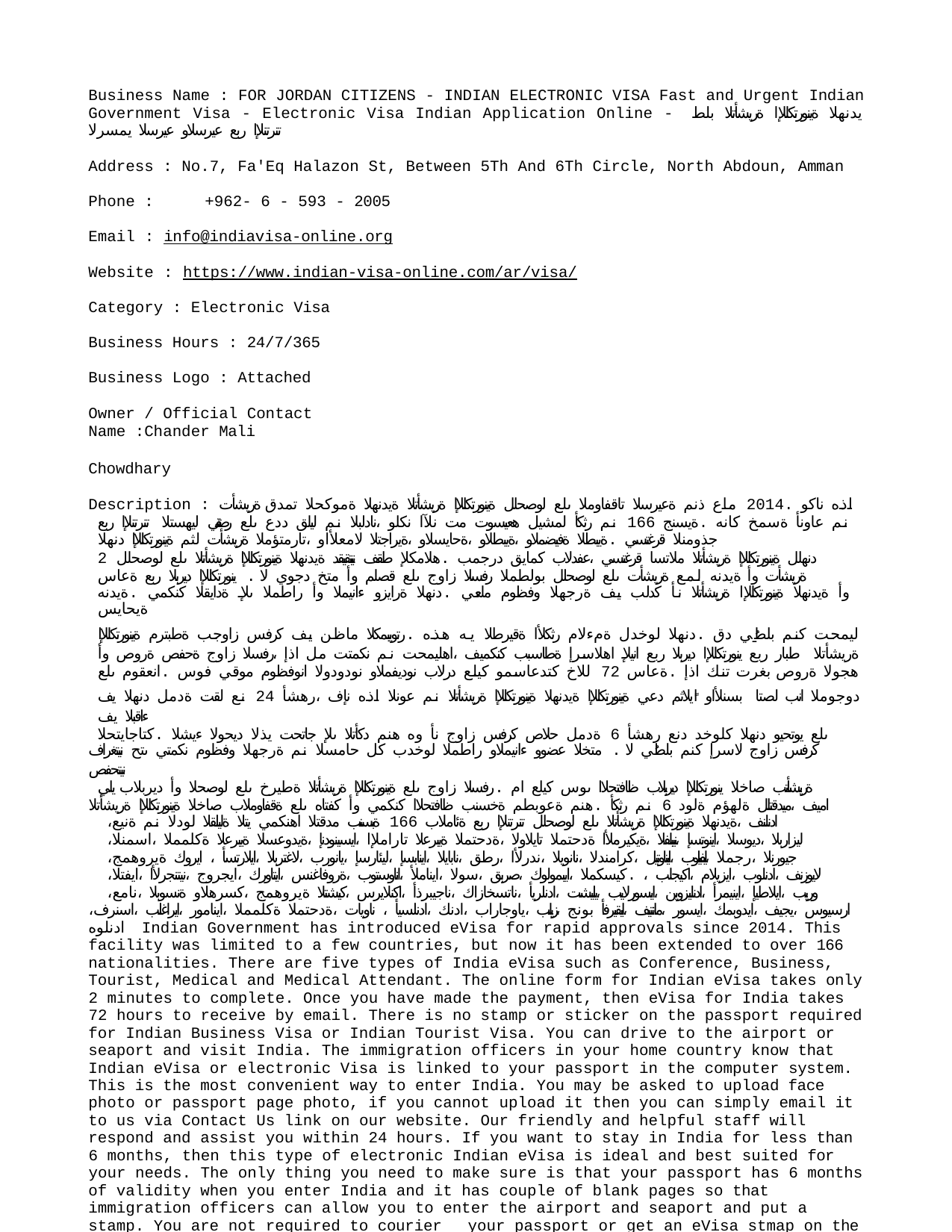

Business Name : FOR JORDAN CITIZENS - INDIAN ELECTRONIC VISA Fast and Urgent Indian Government Visa - Electronic Visa Indian Application Online - يدنهلا ةينورتكللإا ةريشأتلا بلط تنرتنلإا ربع عيرسلاو عيرسلا يمسرلا
Address : No.7, Fa'Eq Halazon St, Between 5Th And 6Th Circle, North Abdoun, Amman Phone :	+962- 6 - 593 - 2005
Email : info@indiavisa-online.org
Website : https://www.indian-visa-online.com/ar/visa/ Category : Electronic Visa
Business Hours : 24/7/365 Business Logo : Attached
Owner / Official Contact Name :Chander Mali	Chowdhary

Description : اذه ناكو .2014 ماع ذنم ةعيرسلا تاقفاوملا ىلع لوصحلل ةينورتكللإا ةريشأتلا ةيدنهلا ةموكحلا تمدق ةريشأت نم عاونأ ةسمخ كانه .ةيسنج 166 نم رثكأ لمشيل هعيسوت مت نلآا نكلو ،نادلبلا نم ليلق ددع ىلع رصتقي ليهستلا تنرتنلإا ربع جذومنلا قرغتسي .ةيبطلا ةفيضملاو ،ةيبطلاو ،ةحايسلاو ،ةيراجتلا لامعلأاو ،تارمتؤملا ةريشأت لثم ةينورتكللإا دنهلا
2 دنهلل ةينورتكللإا ةريشأتلا ملاتسا قرغتسي ،عفدلاب كمايق درجمب .هلامكلإ طقف نيتقيقد ةيدنهلا ةينورتكللإا ةريشأتلا ىلع لوصحلل ةريشأت وأ ةيدنه لمع ةريشأت ىلع لوصحلل بولطملا رفسلا زاوج ىلع قصلم وأ متخ دجوي لا . ينورتكللإا ديربلا ربع ةعاس
وأ ةيدنهلا ةينورتكللإا ةريشأتلا نأ كدلب يف ةرجهلا وفظوم ملعي .دنهلا ةرايزو ءانيملا وأ راطملا ىلإ ةدايقلا كنكمي .ةيدنه ةيحايس
ليمحت كنم بلطُي دق .دنهلا لوخدل ةمءلام رثكلأا ةقيرطلا يه هذه .رتويبمكلا ماظن يف كرفس زاوجب ةطبترم ةينورتكللإا ةريشأتلا طبار ربع ينورتكللإا ديربلا ربع انيلإ اهلاسرإ ةطاسبب كنكميف ،اهليمحت نم نكمتت مل اذإ ،رفسلا زاوج ةحفص ةروص وأ هجولا ةروص بغرت تنك اذإ .ةعاس 72 للاخ كتدعاسمو كيلع درلاب نوديفملاو نودودولا انوفظوم موقي فوس .انعقوم ىلع دوجوملا انب لصتا بسنلأاو اًيلاثم دعي ةينورتكللإا ةيدنهلا ةينورتكللإا ةريشأتلا نم عونلا اذه نإف ،رهشأ 24 نع لقت ةدمل دنهلا يف ءاقبلا يف
ىلع يوتحيو دنهلا كلوخد دنع رهشأ 6 ةدمل حلاص كرفس زاوج نأ وه هنم دكأتلا ىلإ جاتحت يذلا ديحولا ءيشلا .كتاجايتحلا كرفس زاوج لاسرإ كنم بلطُي لا . متخلا عضوو ءانيملاو راطملا لوخدب كل حامسلا نم ةرجهلا وفظوم نكمتي ىتح نيتغراف نيتحفص
ةريشأتب صاخلا ينورتكللإا ديربلاب ظافتحلاا ىوس كيلع ام .رفسلا زاوج ىلع ةينورتكللإا ةريشأتلا ةطيرخ ىلع لوصحلا وأ ديربلاب يلي اميف ،ميدقتلل ةلهؤم ةلود 6 نم رثكأ .هنم ةعوبطم ةخسنب ظافتحلاا كنكمي وأ كفتاه ىلع ةقفاوملاب صاخلا ةينورتكللإا ةريشأتلا
،ادنلنف ،ةيدنهلا ةينورتكللإا ةريشأتلا ىلع لوصحلل تنرتنلإا ربع ةئاملاب 166 ةبسنب مدقتلا اهنكمي يتلا ةليلقلا لودلا نم ةنيع
،ليزاربلا ،ديوسلا ،اينوتسإ ،نيبلفلا ،ةيكيرملأا ةدحتملا تايلاولا ،ةدحتملا ةيبرعلا تاراملإا ،ايسينودنإ ،ةيدوعسلا ةيبرعلا ةكلمملا ،اسمنلا
،جيورنلا ،رجملا ،ايفيلوب ،ايناوتيل ،كرامندلا ،نانويلا ،ندرلأا ،رطق ،نابايلا ،اينابسإ ،ليئارسإ ،يانورب ،لاغتربلا ،ايلارتسأ ، ايروك ةيروهمج
،لايوزنف ،ادنلوب ،ايزيلام ،اكيجلب ، .كيسكملا ،ايبمولوك ،صربق ،سولا ،ايناملأ ،اناوستوب ،ةروفاغنس ،ايتاورك ،ايجروج ،نيتنجرلأا ،ايفتلا
،وريب ،ايلاطيإ ،اينيمرأ ،ادنليزوين ،ايسورلايب ،يليشت ،ادنلريأ ،ناتسخازاك ،ناجيبرذأ ،اكنلايرس ،كيشتلا ةيروهمج ،كسرهلاو ةنسوبلا ،نامع
،ارسيوس ،يجيف ،ايدوبمك ،ايسور ،مانتيف ،ايقيرفأ بونج ،زيلب ،ياوجاراب ،ادنك ،ادنلسيأ ، ناويات ،ةدحتملا ةكلمملا ،اينامور ،ايراغلب ،اسنرف ادنلوه  Indian Government has introduced eVisa for rapid approvals since 2014. This facility was limited to a few countries, but now it has been extended to over 166 nationalities. There are five types of India eVisa such as Conference, Business, Tourist, Medical and Medical Attendant. The online form for Indian eVisa takes only
2 minutes to complete. Once you have made the payment, then eVisa for India takes
72 hours to receive by email. There is no stamp or sticker on the passport required for Indian Business Visa or Indian Tourist Visa. You can drive to the airport or seaport and visit India. The immigration officers in your home country know that Indian eVisa or electronic Visa is linked to your passport in the computer system. This is the most convenient way to enter India. You may be asked to upload face photo or passport page photo, if you cannot upload it then you can simply email it to us via Contact Us link on our website. Our friendly and helpful staff will respond and assist you within 24 hours. If you want to stay in India for less than
6 months, then this type of electronic Indian eVisa is ideal and best suited for
your needs. The only thing you need to make sure is that your passport has 6 months of validity when you enter India and it has couple of blank pages so that immigration officers can allow you to enter the airport and seaport and put a stamp. You are not required to courier	your passport or get an eVisa stmap on the passport. Just keep the approval eVisa email on your phone or you may keep a